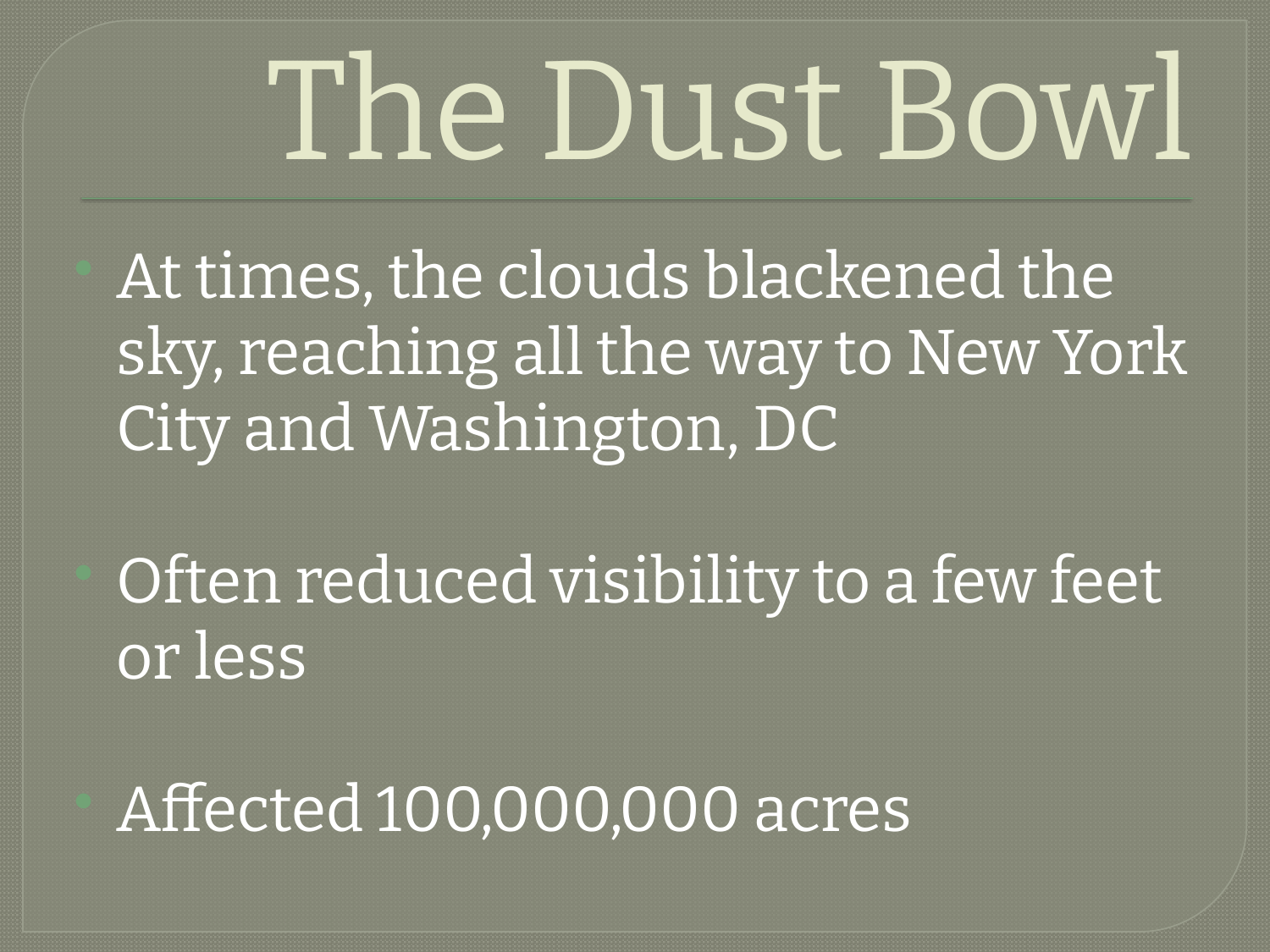

# The Dust Bowl
At times, the clouds blackened the sky, reaching all the way to New York City and Washington, DC

Often reduced visibility to a few feet or less

Affected 100,000,000 acres